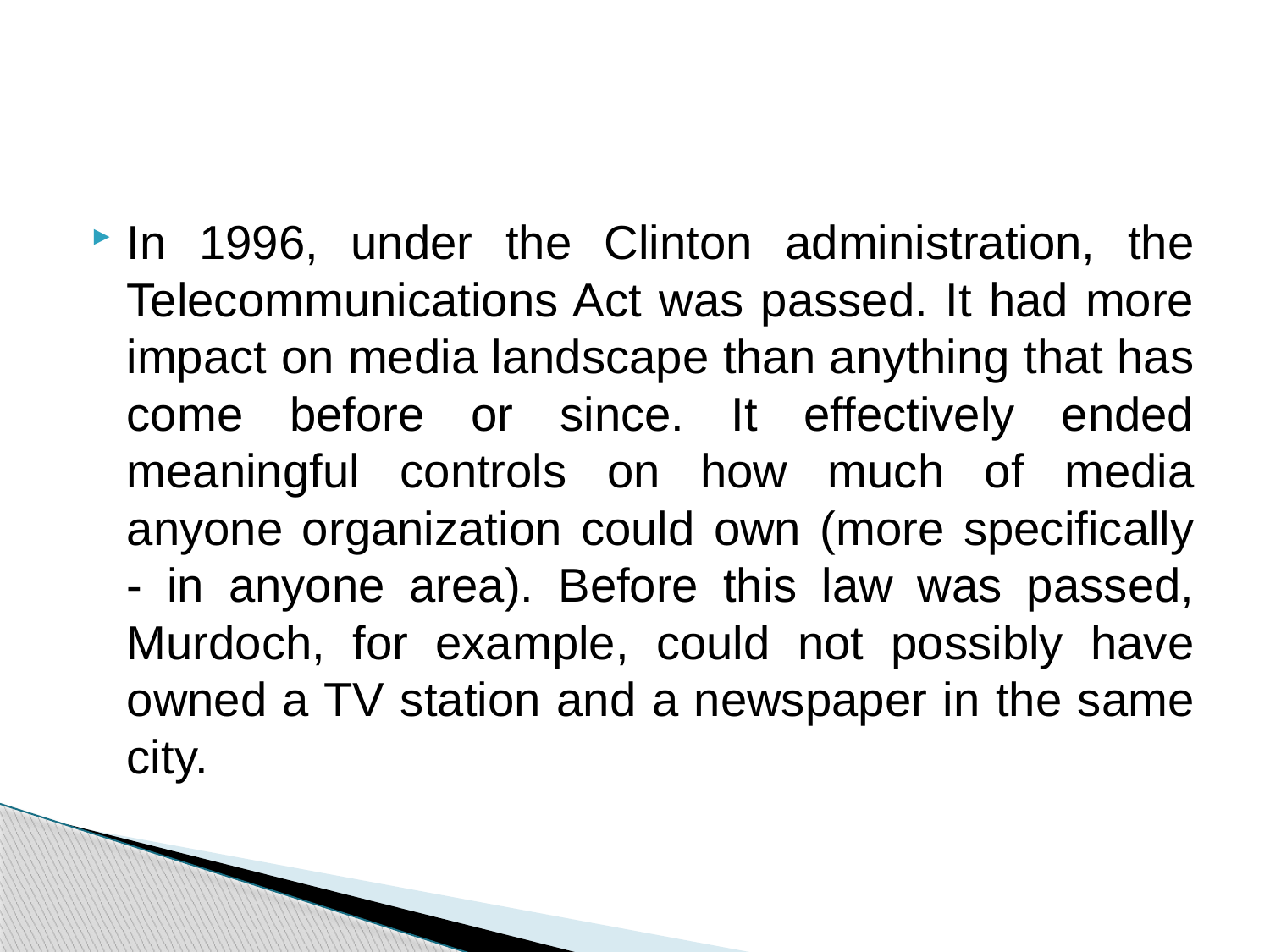

#
In 1996, under the Clinton administration, the Telecommunications Act was passed. It had more impact on media landscape than anything that has come before or since. It effectively ended meaningful controls on how much of media anyone organization could own (more specifically - in anyone area). Before this law was passed, Murdoch, for example, could not possibly have owned a TV station and a newspaper in the same city.